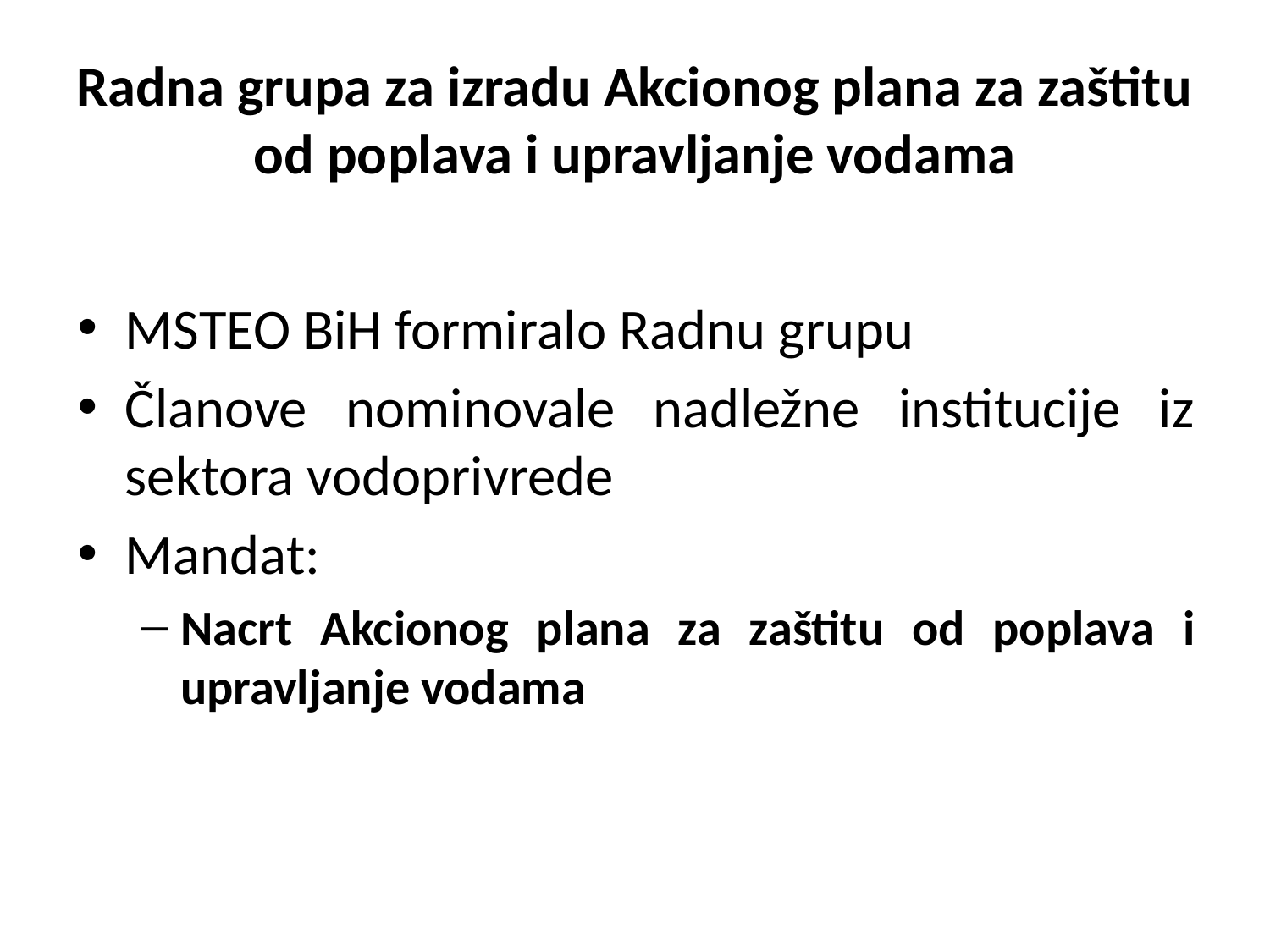

# Radna grupa za izradu Akcionog plana za zaštitu od poplava i upravljanje vodama
MSTEO BiH formiralo Radnu grupu
Članove nominovale nadležne institucije iz sektora vodoprivrede
Mandat:
Nacrt Akcionog plana za zaštitu od poplava i upravljanje vodama